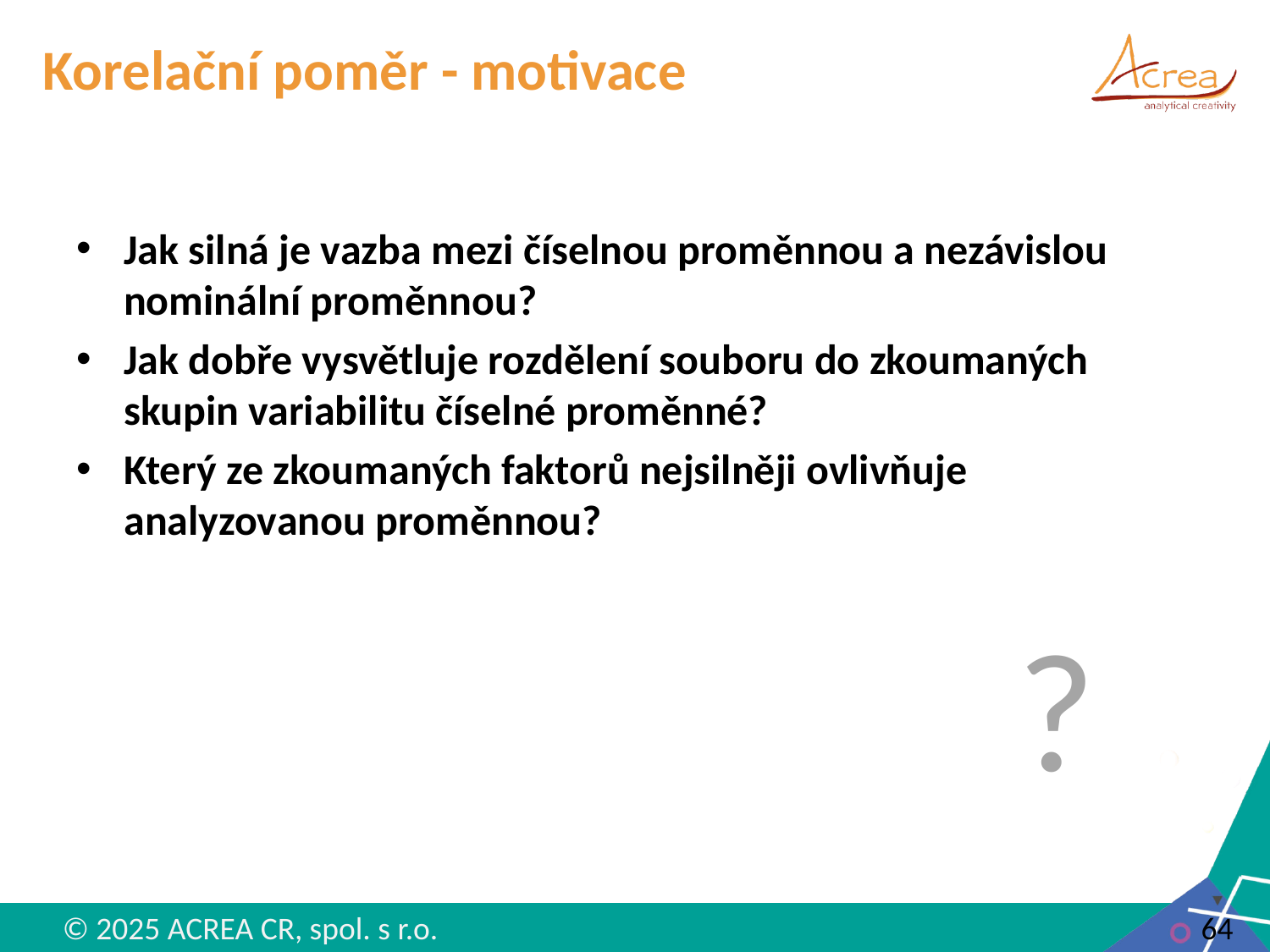

# Korelační poměr - motivace
Jak silná je vazba mezi číselnou proměnnou a nezávislou nominální proměnnou?
Jak dobře vysvětluje rozdělení souboru do zkoumaných skupin variabilitu číselné proměnné?
Který ze zkoumaných faktorů nejsilněji ovlivňuje analyzovanou proměnnou?
?
64